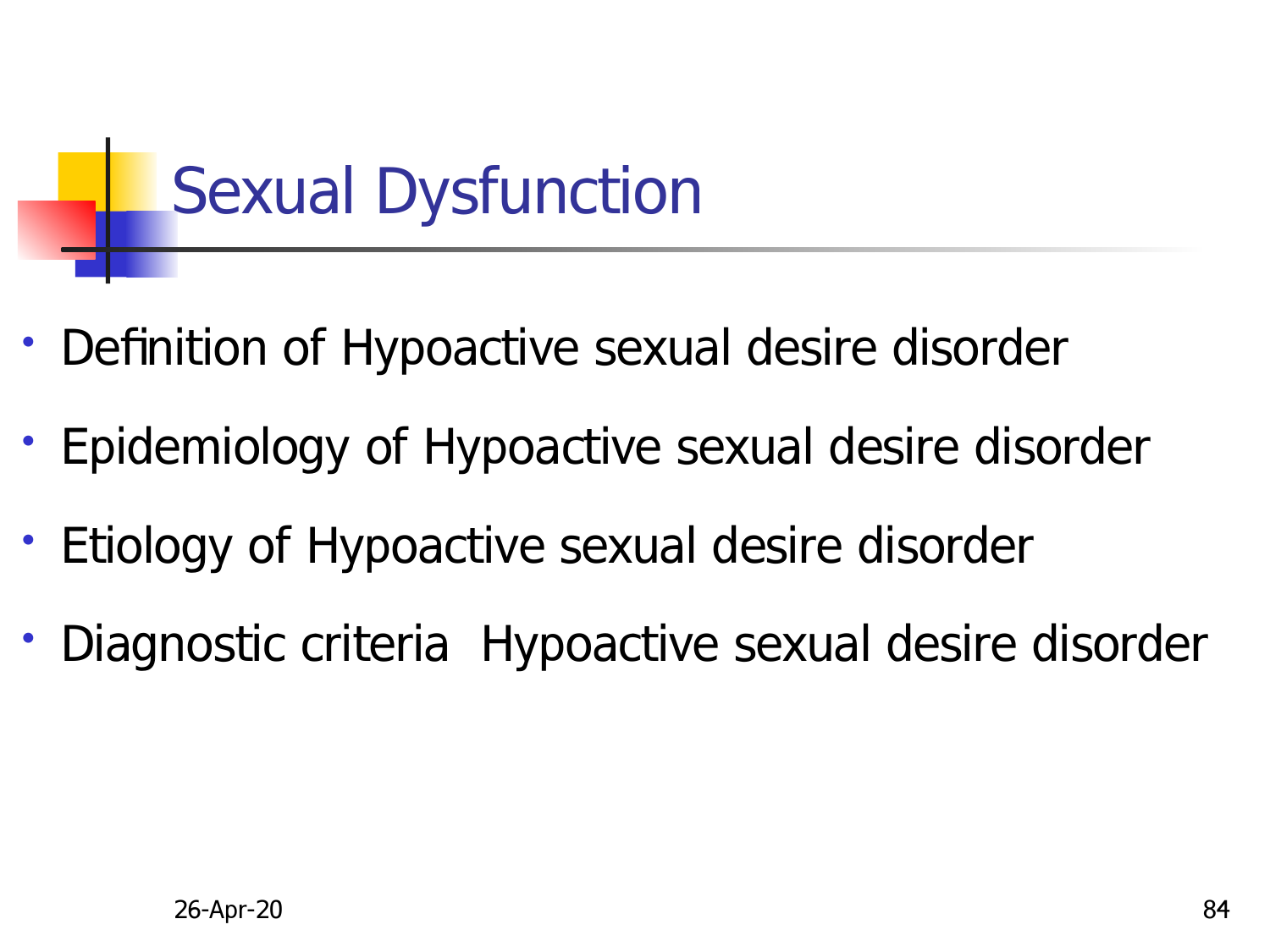

# Sexual Dysfunction
Definition of Hypoactive sexual desire disorder
Epidemiology of Hypoactive sexual desire disorder
Etiology of Hypoactive sexual desire disorder
Diagnostic criteria  Hypoactive sexual desire disorder

26-Apr-20
84